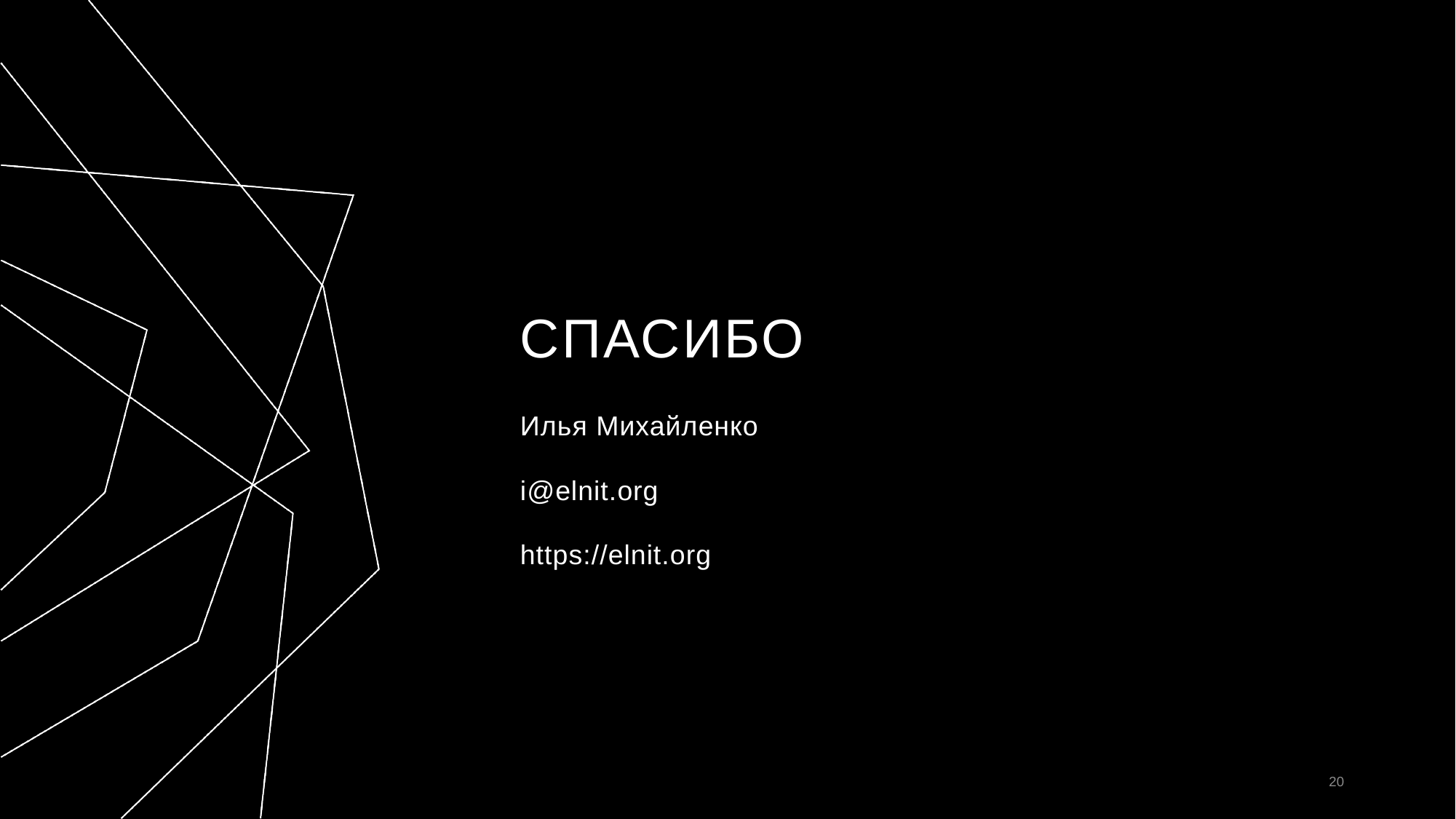

# СПАСИБО
Илья Михайленко
i@elnit.org
https://elnit.org
20